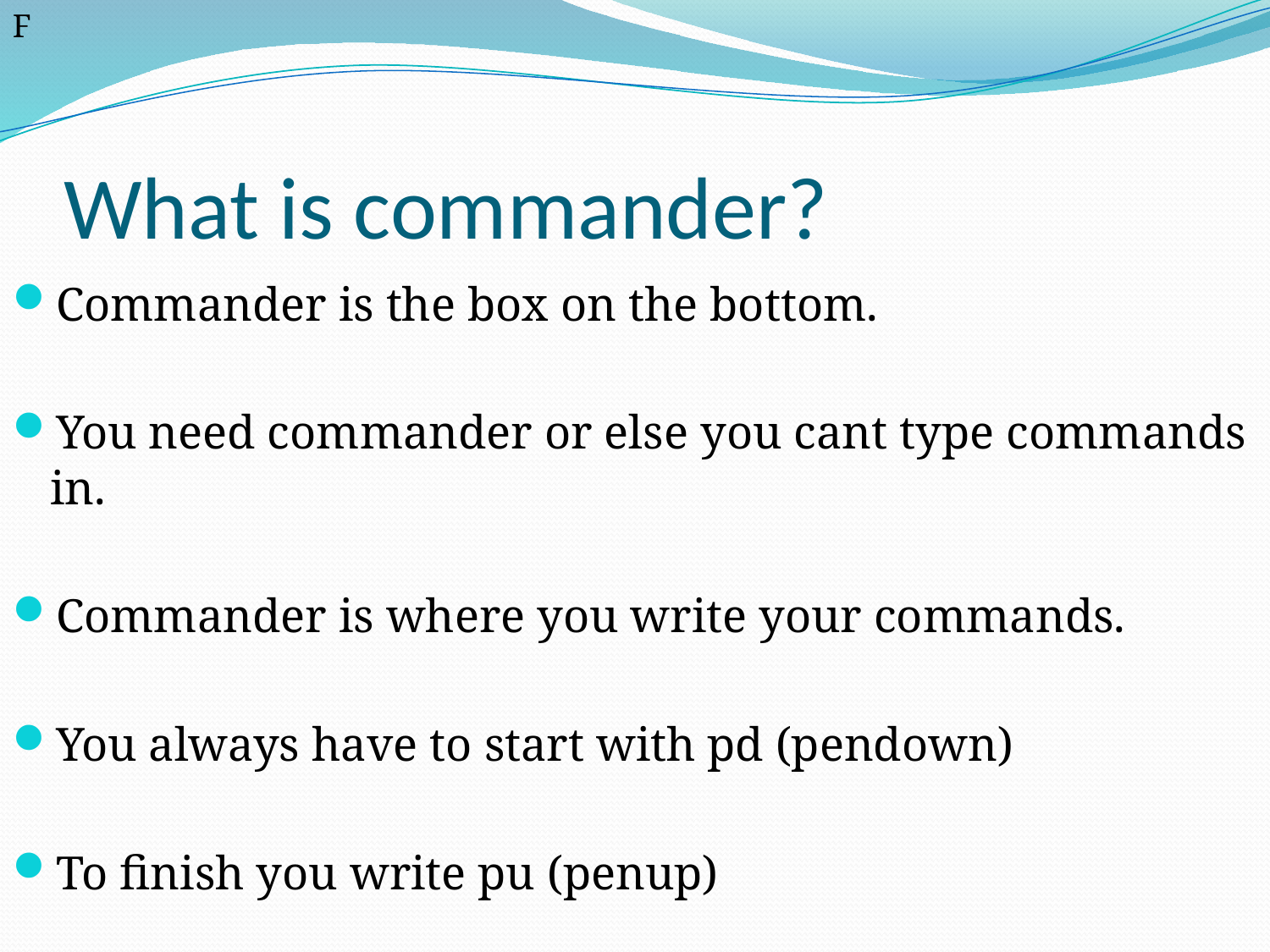

F
# What is commander?
Commander is the box on the bottom.

You need commander or else you cant type commands in.

Commander is where you write your commands.

You always have to start with pd (pendown)

To finish you write pu (penup)